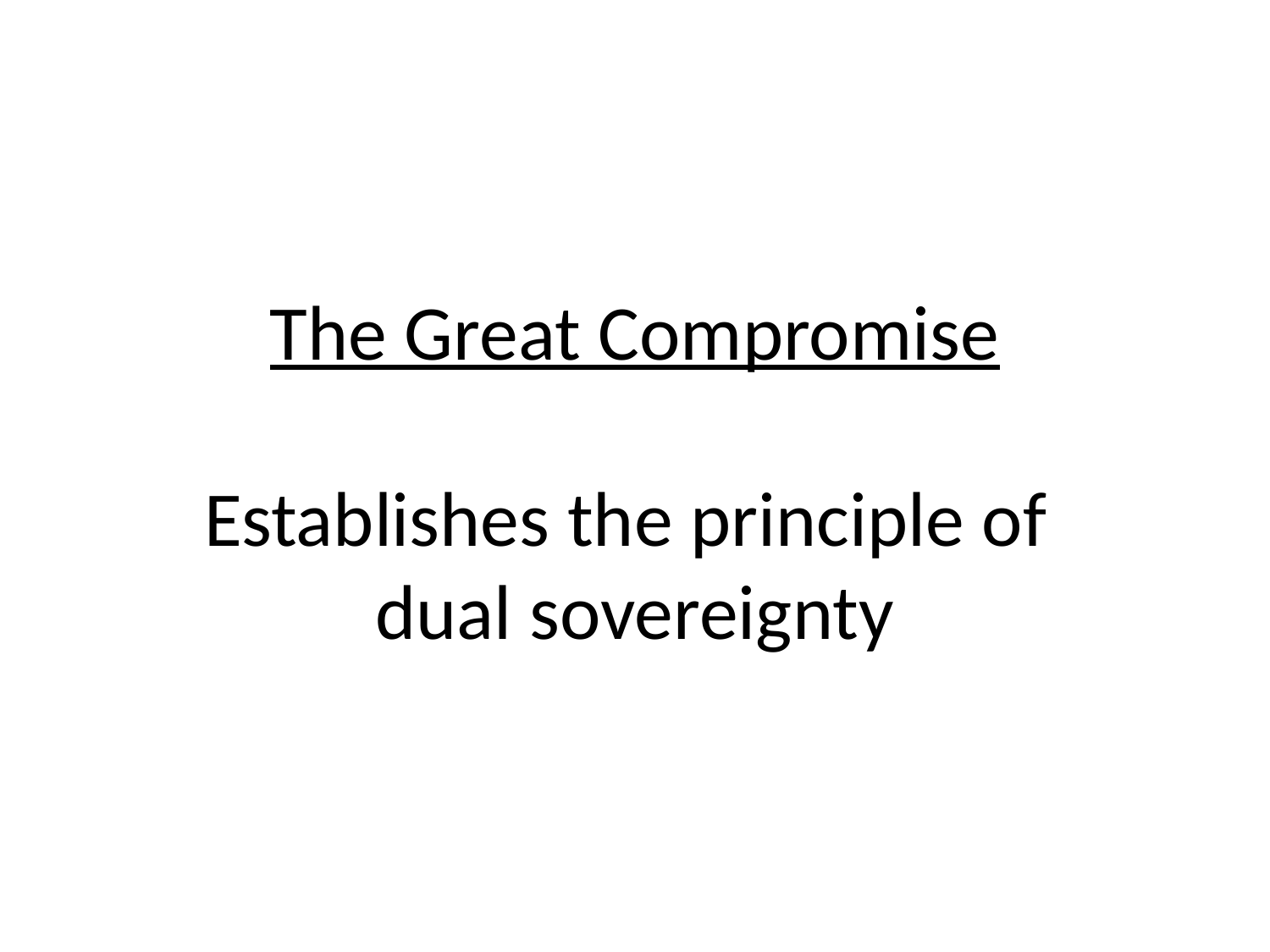

# The Great Compromise Establishes the principle of dual sovereignty